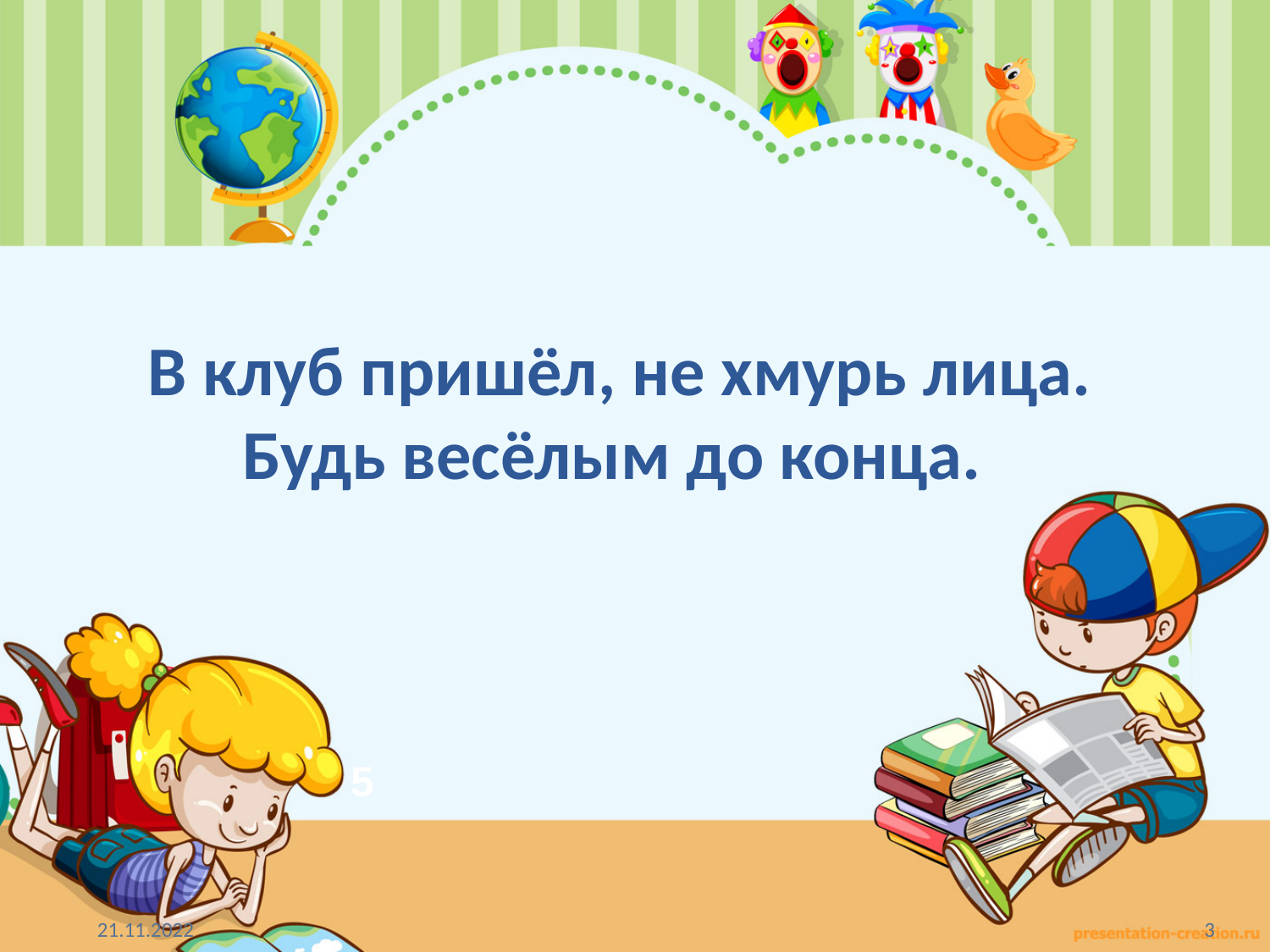

# В клуб пришёл, не хмурь лица. Будь весёлым до конца.
5